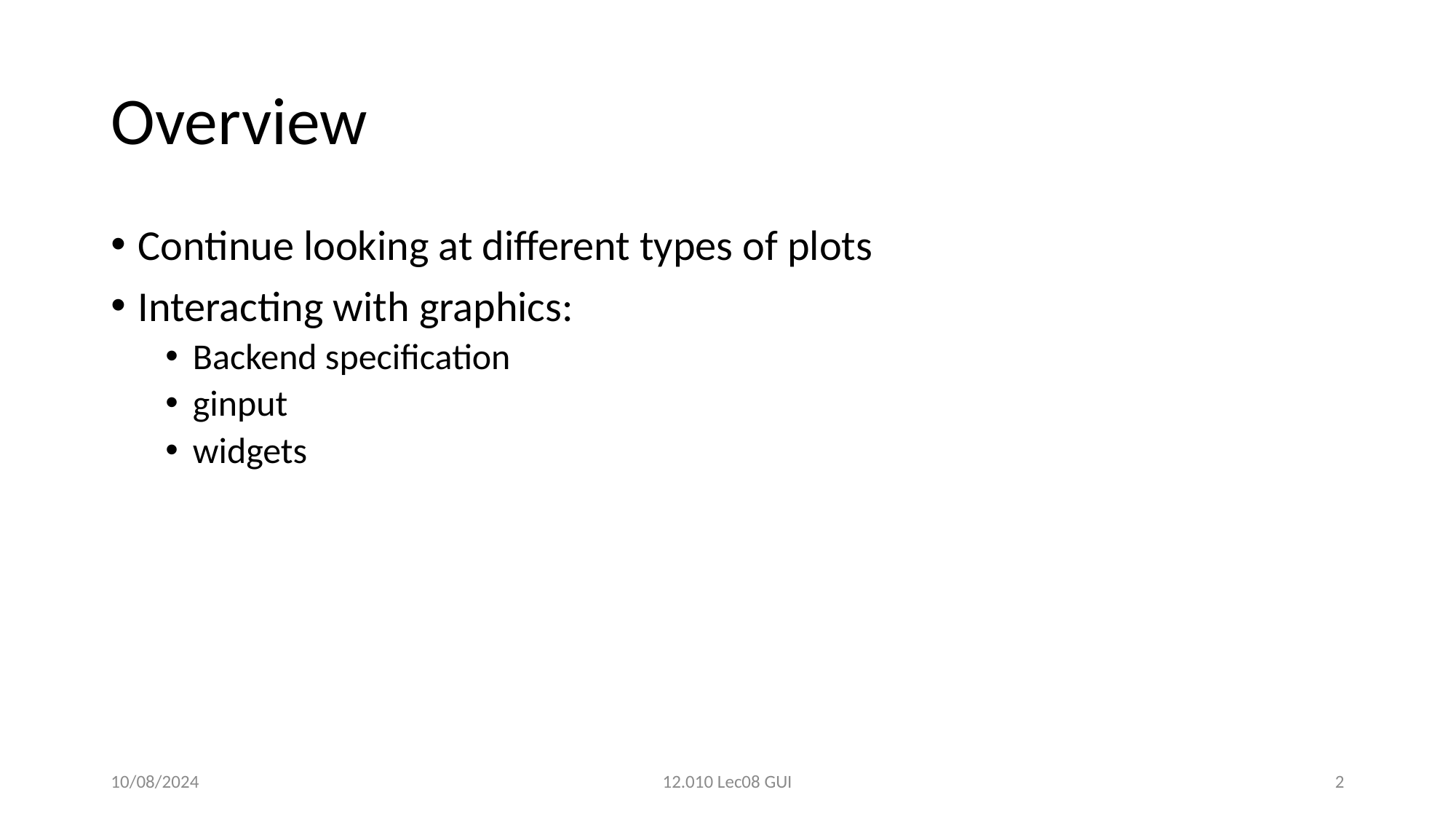

# Overview
Continue looking at different types of plots
Interacting with graphics:
Backend specification
ginput
widgets
10/08/2024
12.010 Lec08 GUI
2